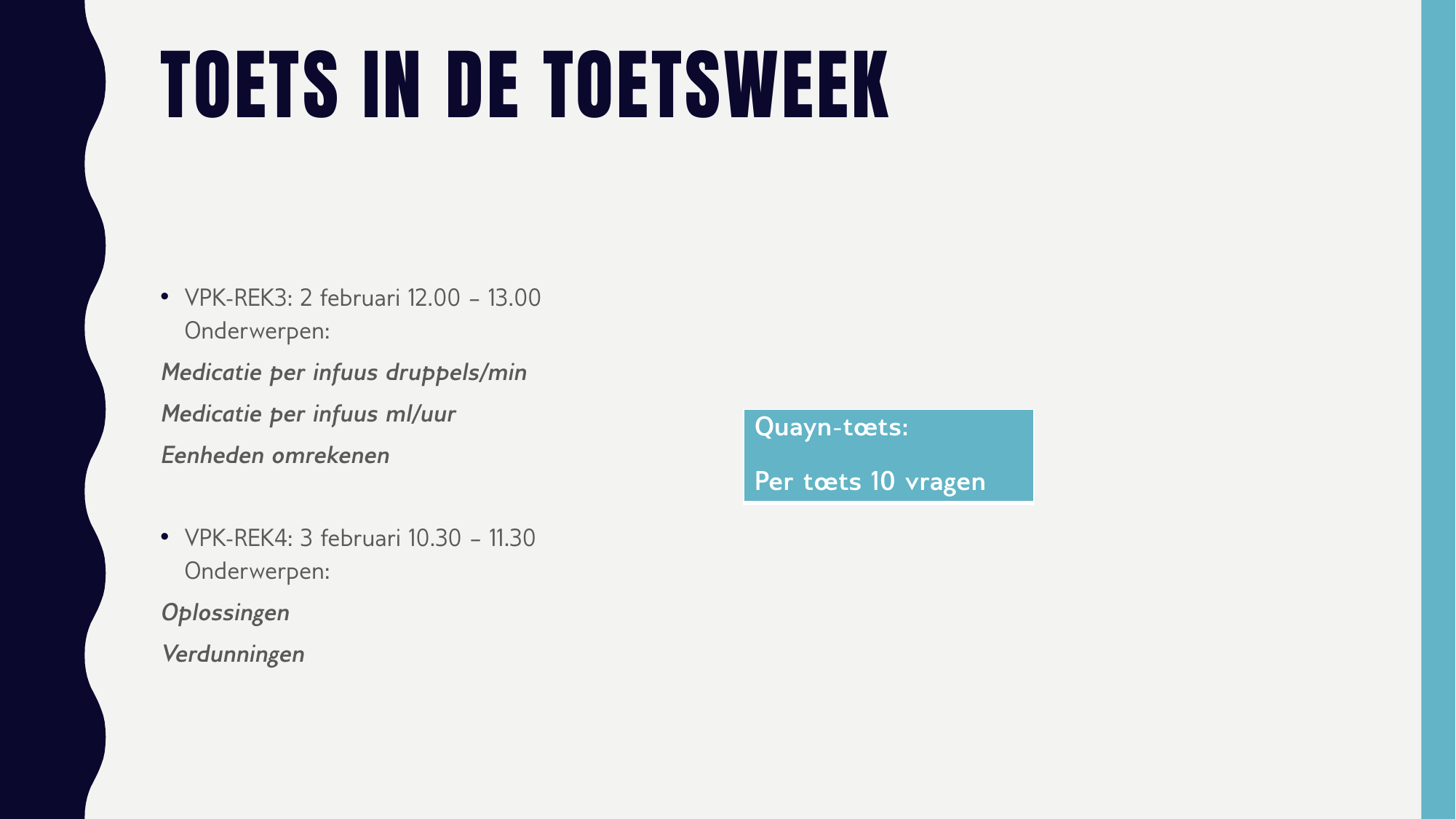

# Toets in de toetsweek
VPK-REK3: 2 februari 12.00 – 13.00
Onderwerpen:
Medicatie per infuus druppels/min
Medicatie per infuus ml/uur
Eenheden omrekenen

VPK-REK4: 3 februari 10.30 – 11.30
Onderwerpen:
Oplossingen
Verdunningen

| Quayn-toets: Per toets 10 vragen |
| --- |